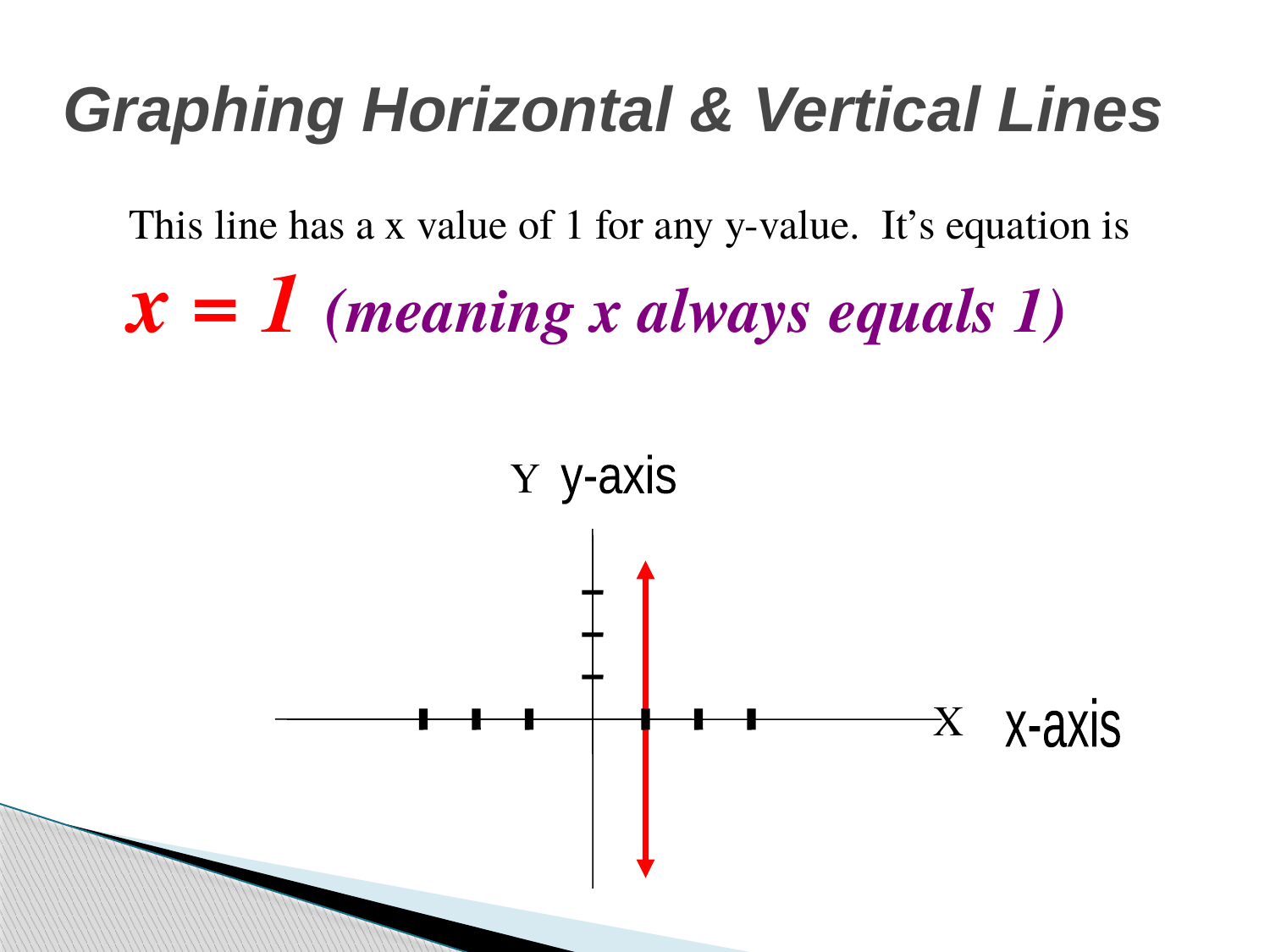

# Graphing Horizontal & Vertical Lines
This line has a x value of 1 for any y-value.  It’s equation is  x = 1 (meaning x always equals 1)
Y
y-axis

X
x-axis